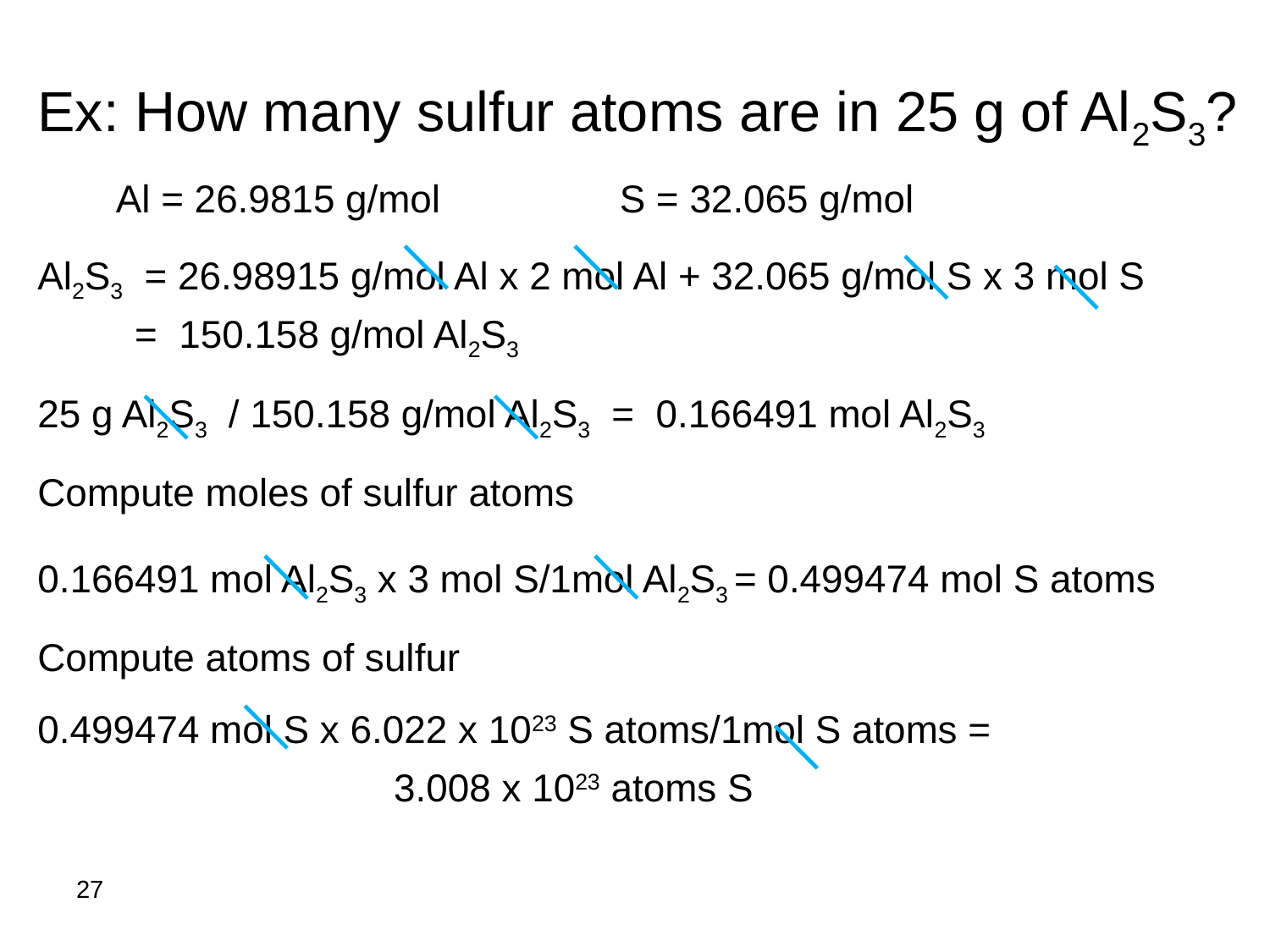

Ex: How many sulfur atoms are in 25 g of Al2S3?
     Al = 26.9815 g/mol		S = 32.065 g/mol
Al2S3  = 26.98915 g/mol Al x 2 mol Al + 32.065 g/mol S x 3 mol S
         =  150.158 g/mol Al2S3
25 g Al2S3  / 150.158 g/mol Al2S3  =  0.166491 mol Al2S3
Compute moles of sulfur atoms
0.166491 mol Al2S3 x 3 mol S/1mol Al2S3 = 0.499474 mol S atoms
Compute atoms of sulfur
0.499474 mol S x 6.022 x 1023 S atoms/1mol S atoms =
                                 3.008 x 1023 atoms S

27